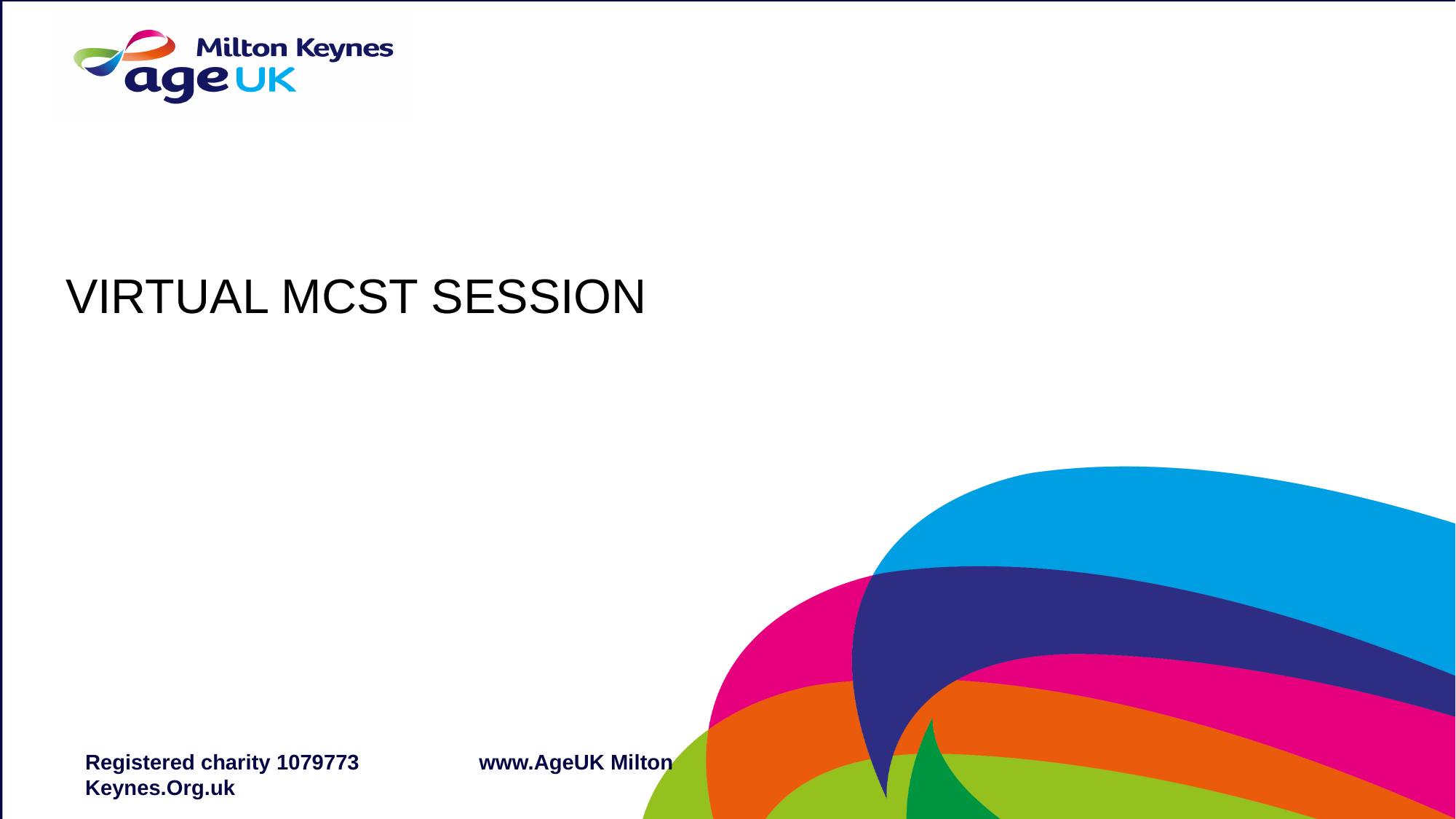

VIRTUAL MCST SESSION
Registered charity 1079773                    www.AgeUK Milton Keynes.Org.uk